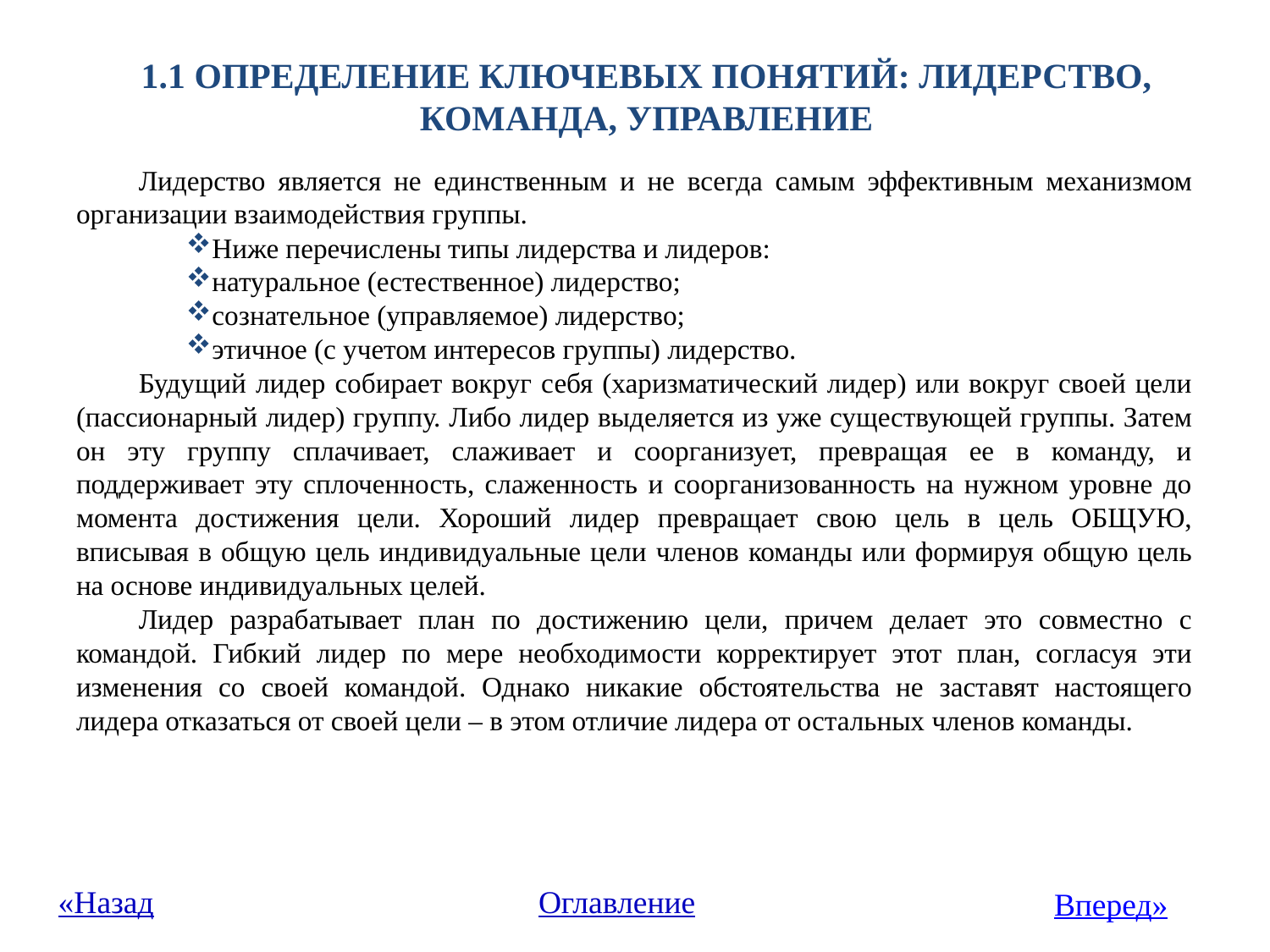

# 1.1 Определение ключевых понятий: лидерство, команда, управление
Лидерство является не единственным и не всегда самым эффективным механизмом организации взаимодействия группы.
Ниже перечислены типы лидерства и лидеров:
натуральное (естественное) лидерство;
сознательное (управляемое) лидерство;
этичное (с учетом интересов группы) лидерство.
Будущий лидер собирает вокруг себя (харизматический лидер) или вокруг своей цели (пассионарный лидер) группу. Либо лидер выделяется из уже существующей группы. Затем он эту группу сплачивает, слаживает и соорганизует, превращая ее в команду, и поддерживает эту сплоченность, слаженность и соорганизованность на нужном уровне до момента достижения цели. Хороший лидер превращает свою цель в цель ОБЩУЮ, вписывая в общую цель индивидуальные цели членов команды или формируя общую цель на основе индивидуальных целей.
Лидер разрабатывает план по достижению цели, причем делает это совместно с командой. Гибкий лидер по мере необходимости корректирует этот план, согласуя эти изменения со своей командой. Однако никакие обстоятельства не заставят настоящего лидера отказаться от своей цели – в этом отличие лидера от остальных членов команды.

«Назад
Оглавление
Вперед»